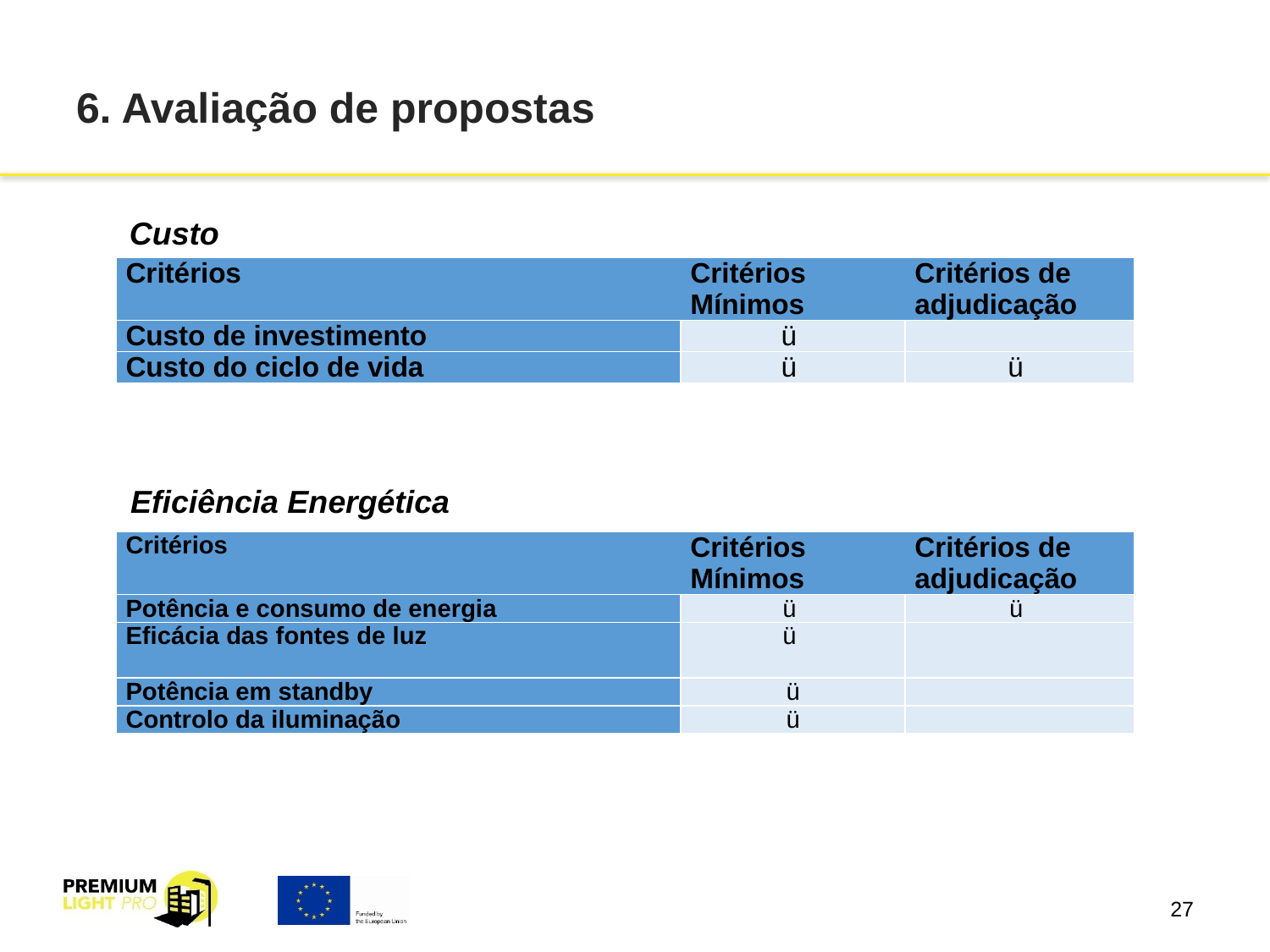

# 6. Avaliação de propostas
Custo
| Critérios | Critérios Mínimos | Critérios de adjudicação |
| --- | --- | --- |
| Custo de investimento | ü |  |
| Custo do ciclo de vida | ü | ü |
Eficiência Energética
| Critérios | Critérios Mínimos | Critérios de adjudicação |
| --- | --- | --- |
| Potência e consumo de energia | ü | ü |
| Eficácia das fontes de luz | ü |  |
| Potência em standby | ü |  |
| Controlo da iluminação | ü |  |